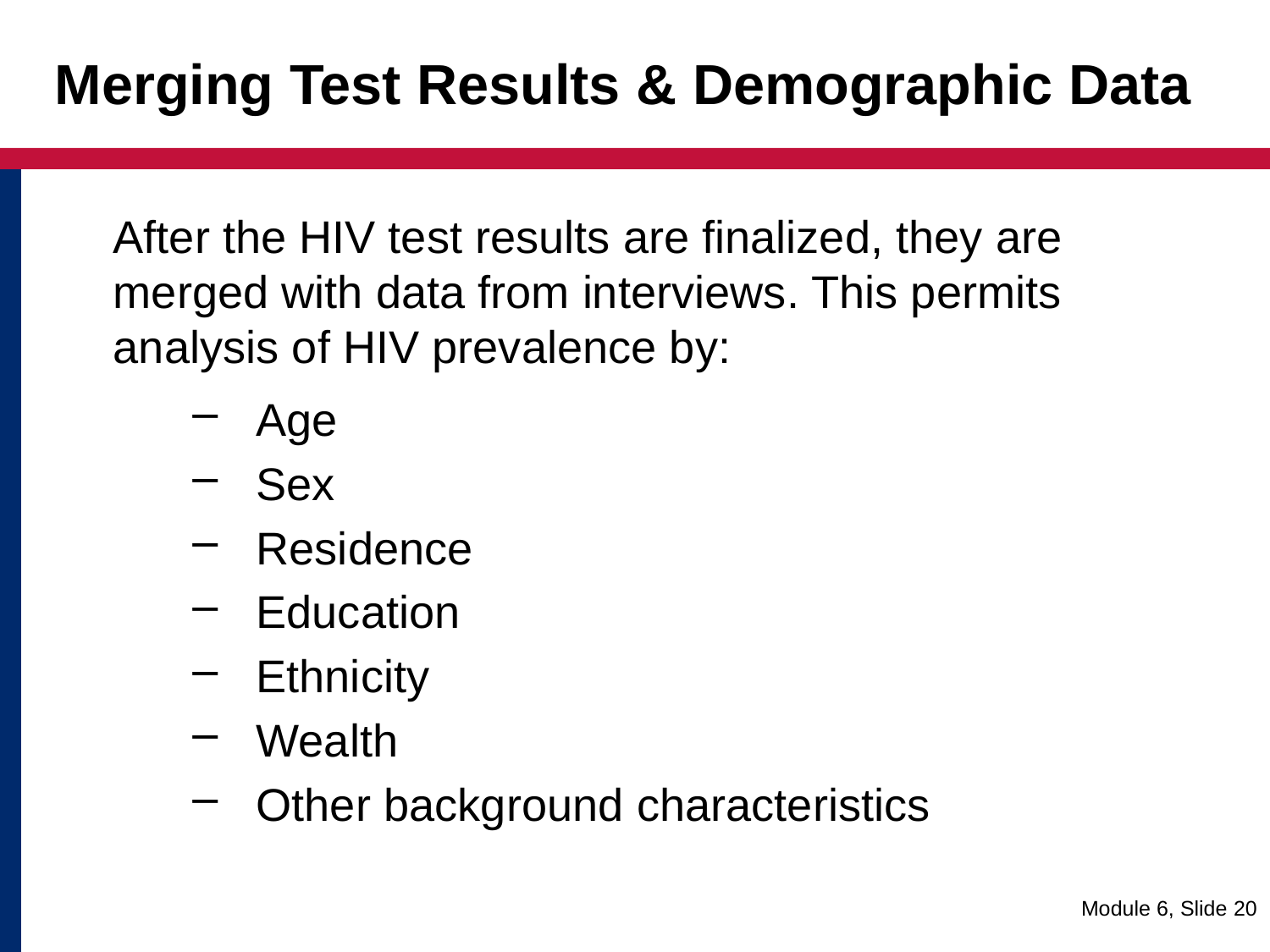

# Merging Test Results & Demographic Data
	After the HIV test results are finalized, they are merged with data from interviews. This permits analysis of HIV prevalence by:
Age
Sex
Residence
Education
Ethnicity
Wealth
Other background characteristics
Module 6, Slide 20